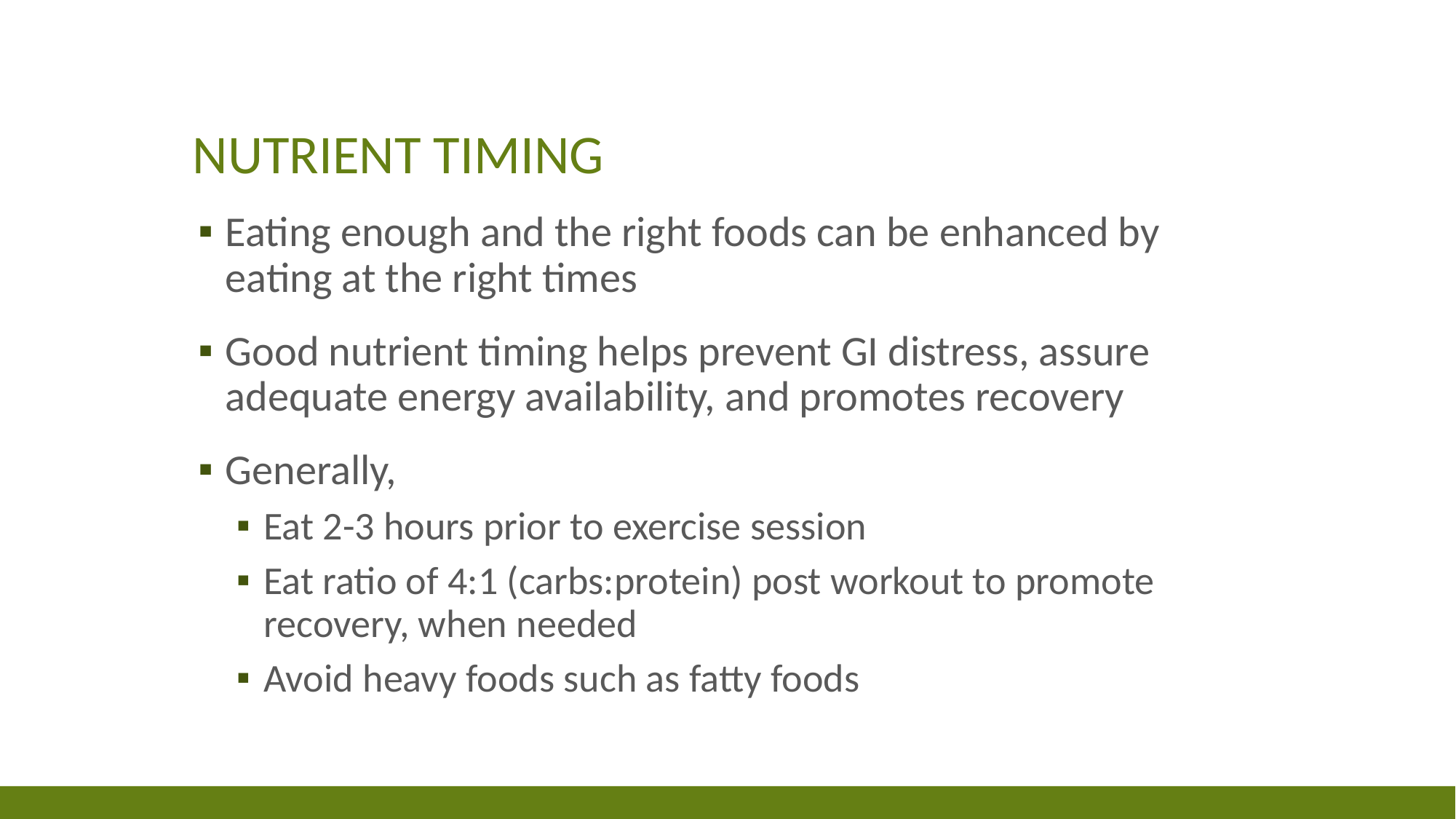

# Nutrient timing
Eating enough and the right foods can be enhanced by eating at the right times
Good nutrient timing helps prevent GI distress, assure adequate energy availability, and promotes recovery
Generally,
Eat 2-3 hours prior to exercise session
Eat ratio of 4:1 (carbs:protein) post workout to promote recovery, when needed
Avoid heavy foods such as fatty foods